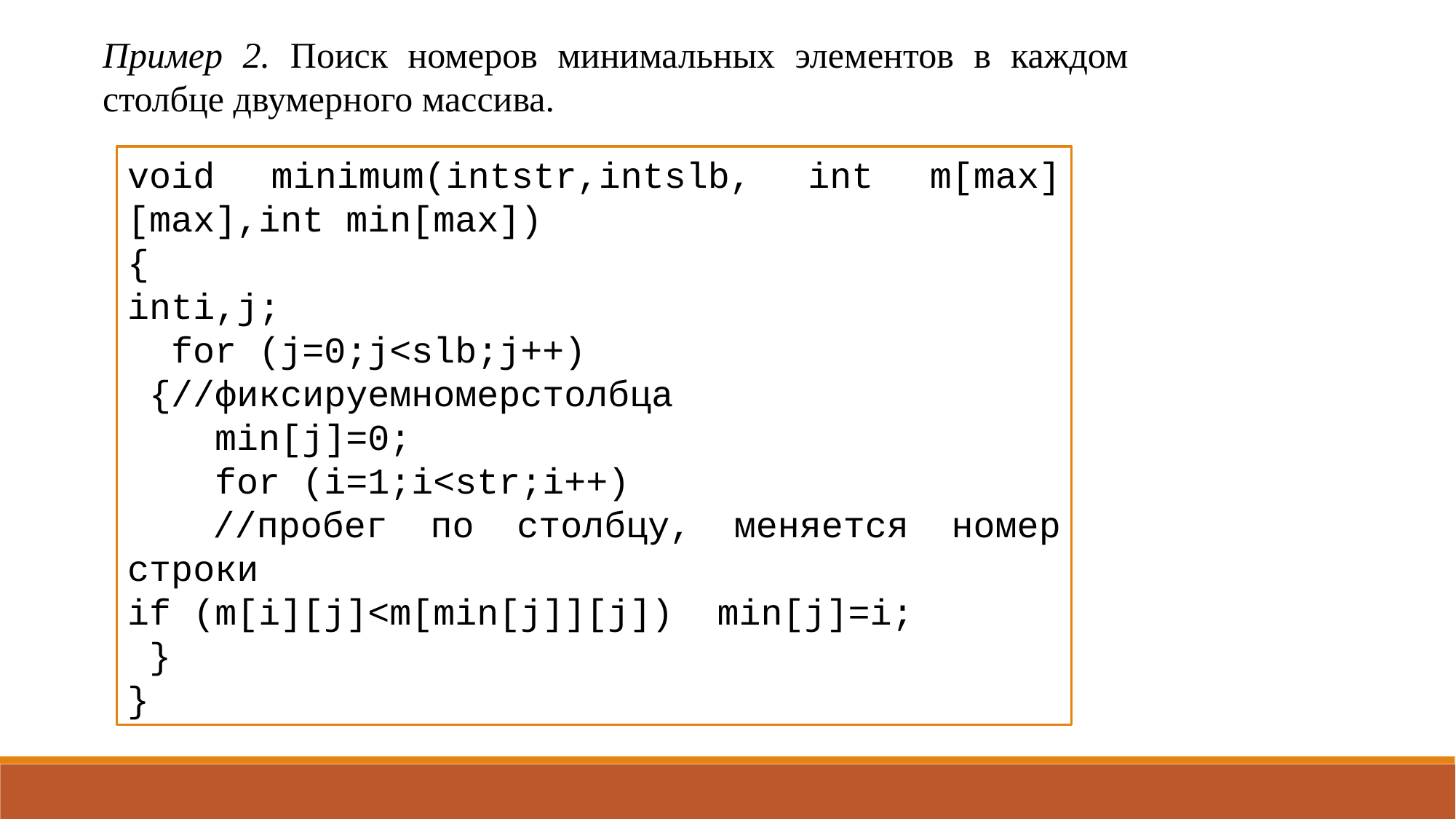

Пример 2. Поиск номеров минимальных элементов в каждом столбце двумерного массива.
void minimum(intstr,intslb, int m[max][max],int min[max])
{
inti,j;
  for (j=0;j<slb;j++)
 {//фиксируемномерстолбца
    min[j]=0;
    for (i=1;i<str;i++)
  //пробег по столбцу, меняется номер строки
if (m[i][j]<m[min[j]][j])  min[j]=i;
 }
}